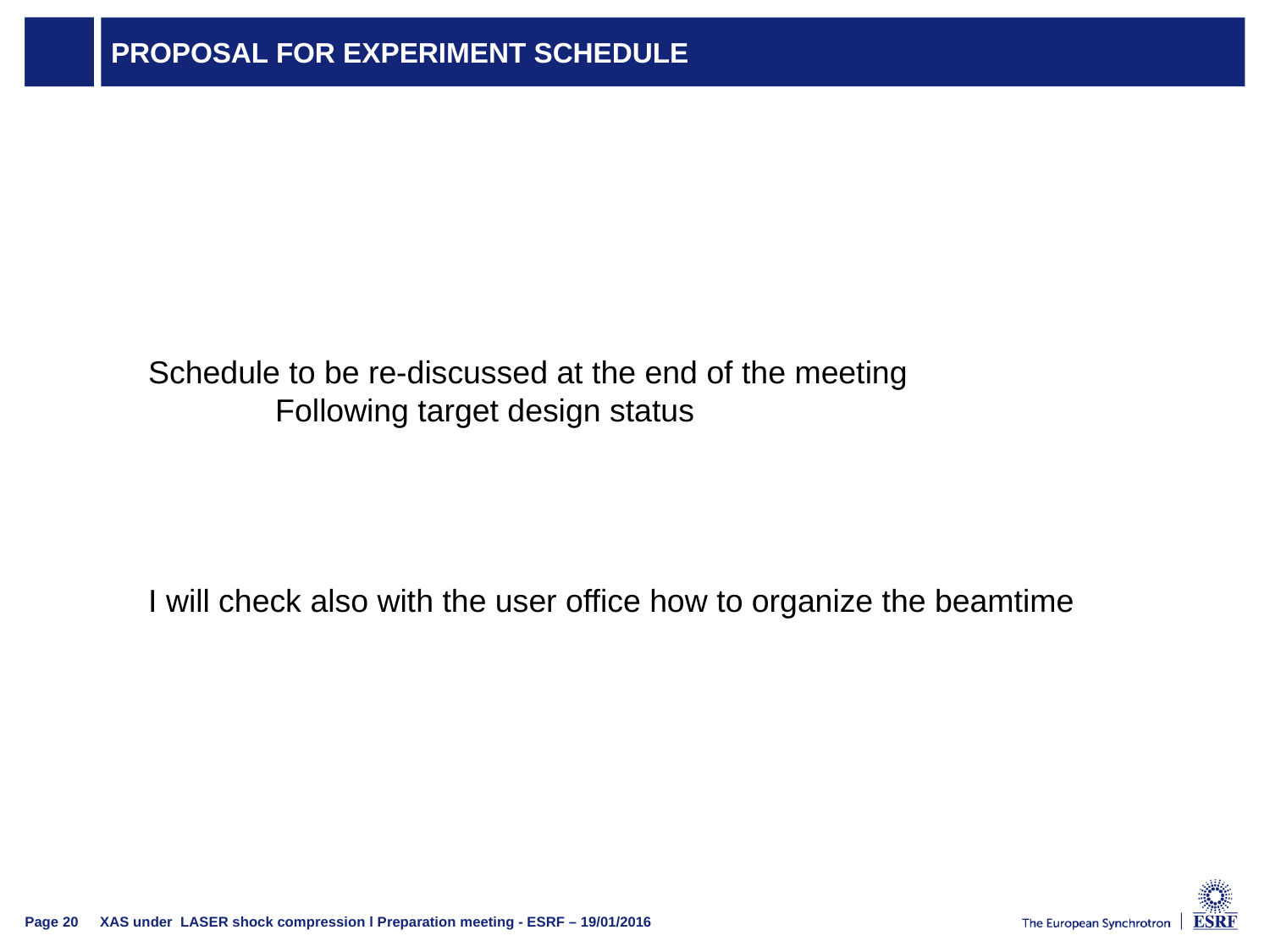

# Proposal for experiment schedule
Schedule to be re-discussed at the end of the meeting
	Following target design status

I will check also with the user office how to organize the beamtime
XAS under  LASER shock compression l Preparation meeting - ESRF – 19/01/2016
Page 20